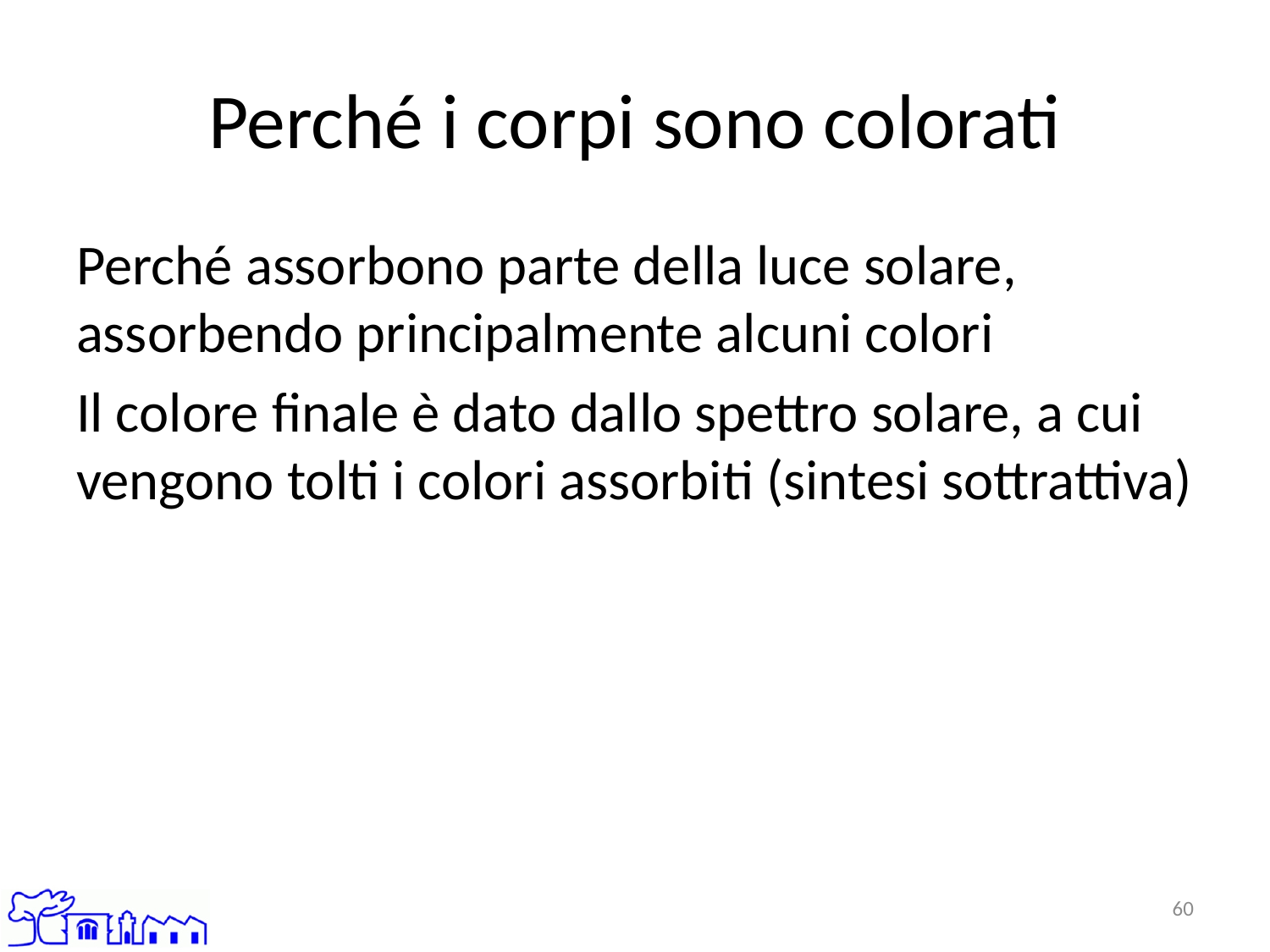

# Perché i corpi sono colorati
Perché assorbono parte della luce solare, assorbendo principalmente alcuni colori
Il colore finale è dato dallo spettro solare, a cui vengono tolti i colori assorbiti (sintesi sottrattiva)
60